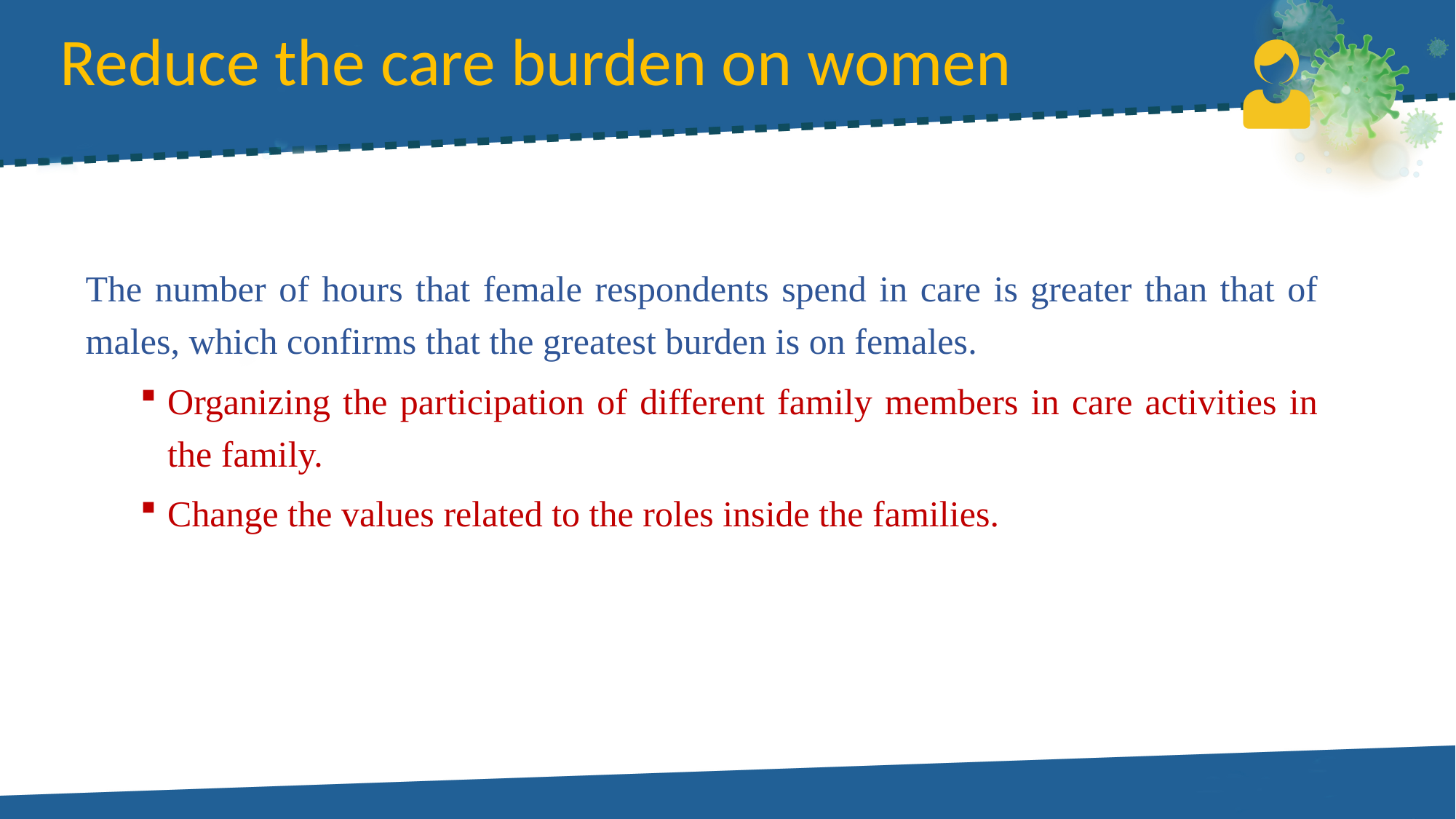

# Reduce the care burden on women

The number of hours that female respondents spend in care is greater than that of males, which confirms that the greatest burden is on females.
Organizing the participation of different family members in care activities in the family.
Change the values related to the roles inside the families.